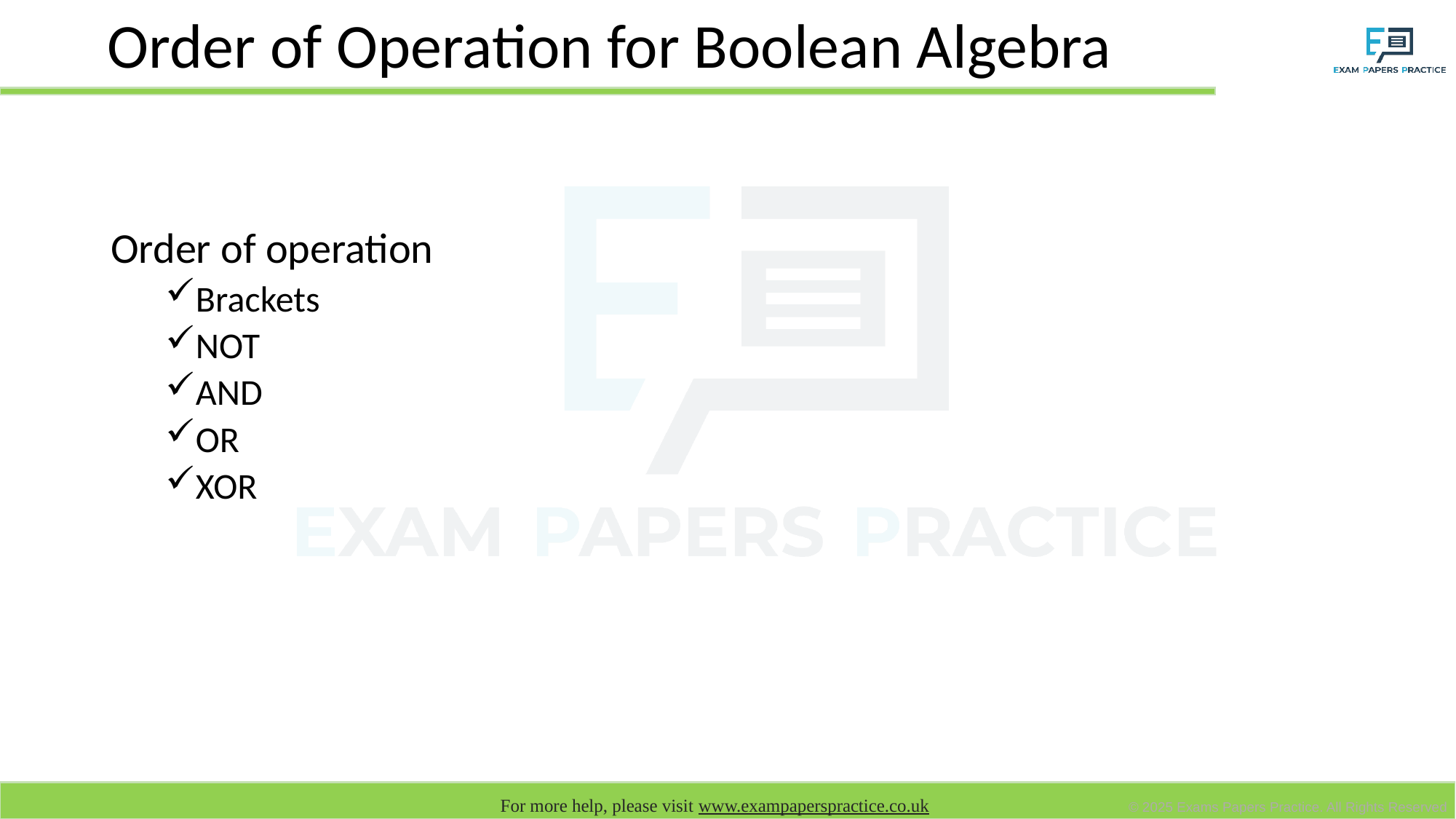

# Order of Operation for Boolean Algebra
Order of operation
Brackets
NOT
AND
OR
XOR